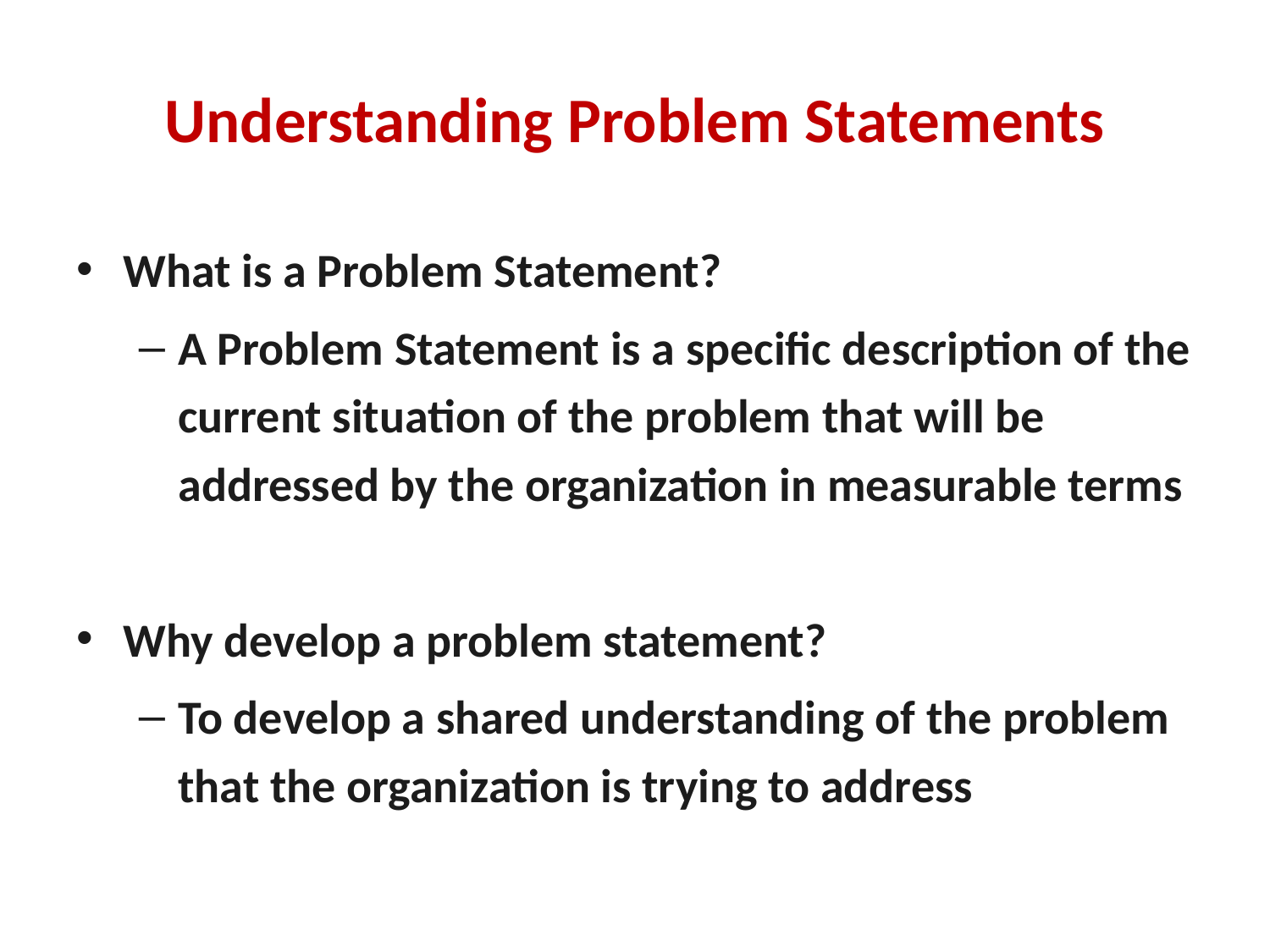

# Understanding Problem Statements
What is a Problem Statement?
A Problem Statement is a specific description of the current situation of the problem that will be addressed by the organization in measurable terms

Why develop a problem statement?
To develop a shared understanding of the problem that the organization is trying to address